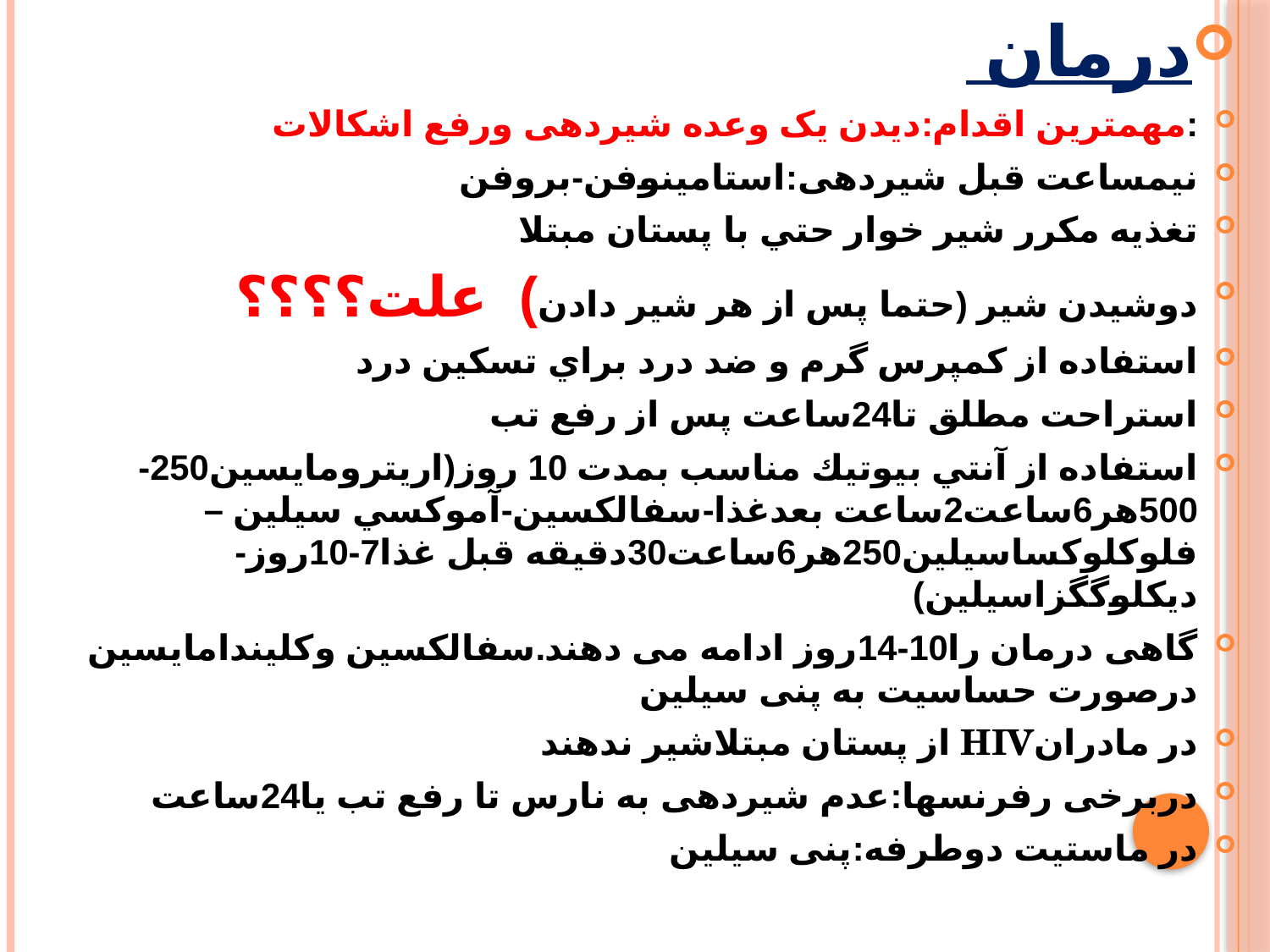

درمان
:مهمترین اقدام:دیدن یک وعده شیردهی ورفع اشکالات
نیمساعت قبل شیردهی:استامینوفن-بروفن
تغذيه مكرر شير خوار حتي با پستان مبتلا
دوشيدن شير (حتما پس از هر شیر دادن)  علت؟؟؟؟
استفاده از كمپرس گرم و ضد درد براي تسكين درد
استراحت مطلق تا24ساعت پس از رفع تب
استفاده از آنتي بيوتيك مناسب بمدت 10 روز(اريترومايسين250-500هر6ساعت2ساعت بعدغذا-سفالكسين-آموكسي سيلين –فلوکلوکساسیلین250هر6ساعت30دقیقه قبل غذا7-10روز-دیکلوگگزاسیلین)
گاهی درمان را10-14روز ادامه می دهند.سفالکسین وکلیندامایسین درصورت حساسیت به پنی سیلین
در مادرانHIV از پستان مبتلاشير ندهند
دربرخی رفرنسها:عدم شیردهی به نارس تا رفع تب یا24ساعت
در ماستیت دوطرفه:پنی سیلین